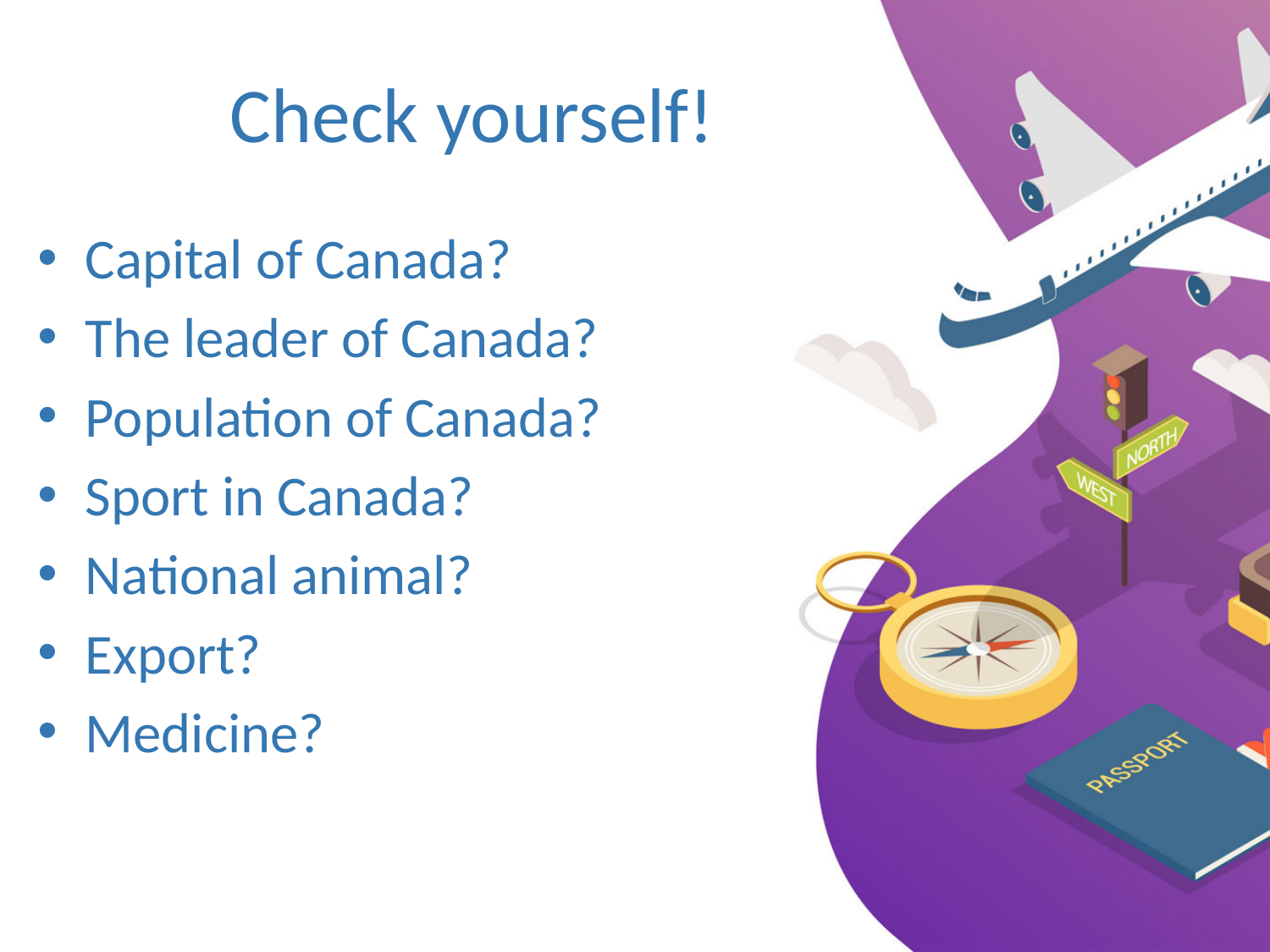

# Check yourself!
Capital of Canada?
The leader of Canada?
Population of Canada?
Sport in Canada?
National animal?
Export?
Medicine?